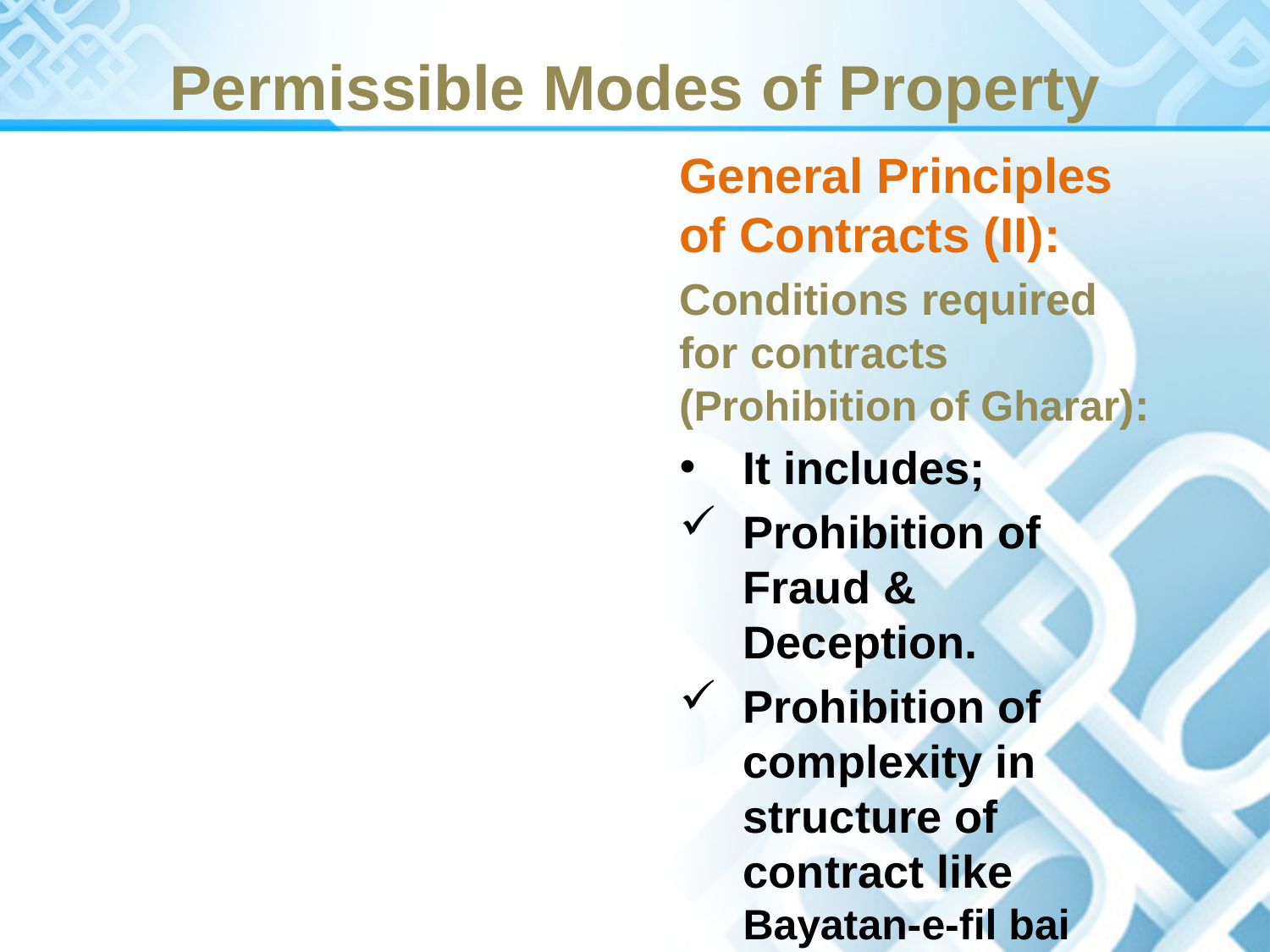

Permissible Modes of Property
General Principles of Contracts (II):
Conditions required for contracts (Prohibition of Gharar):
It includes;
Prohibition of Fraud & Deception.
Prohibition of complexity in structure of contract like Bayatan-e-fil bai (combining two inconsistent contracts)